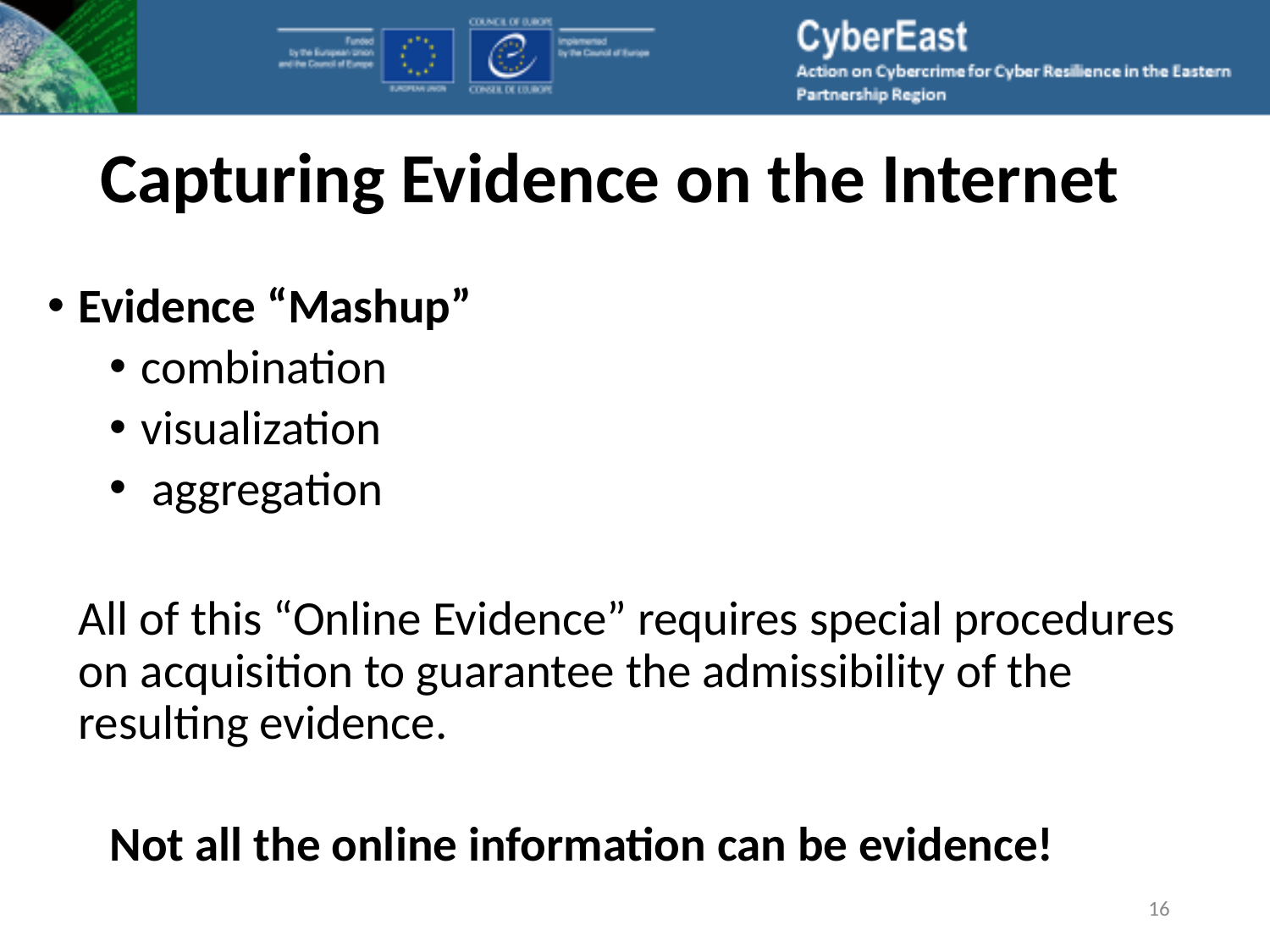

# Capturing Evidence on the Internet
Evidence “Mashup”
combination
visualization
 aggregation

All of this “Online Evidence” requires special procedures on acquisition to guarantee the admissibility of the resulting evidence.

Not all the online information can be evidence!

16